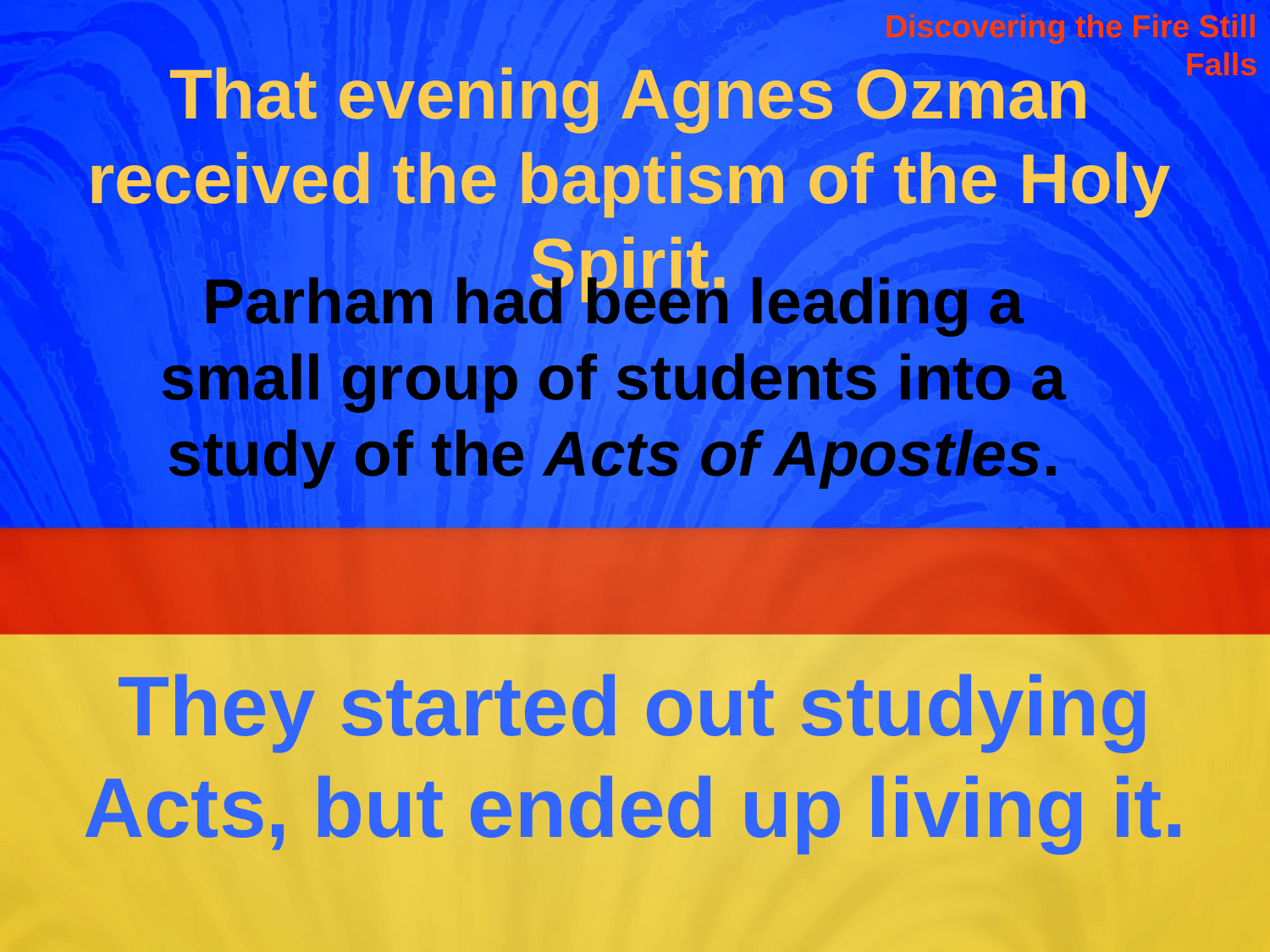

Discovering the Fire Still Falls
That evening Agnes Ozman received the baptism of the Holy Spirit.
Parham had been leading a small group of students into a study of the Acts of Apostles.
They started out studying Acts, but ended up living it.